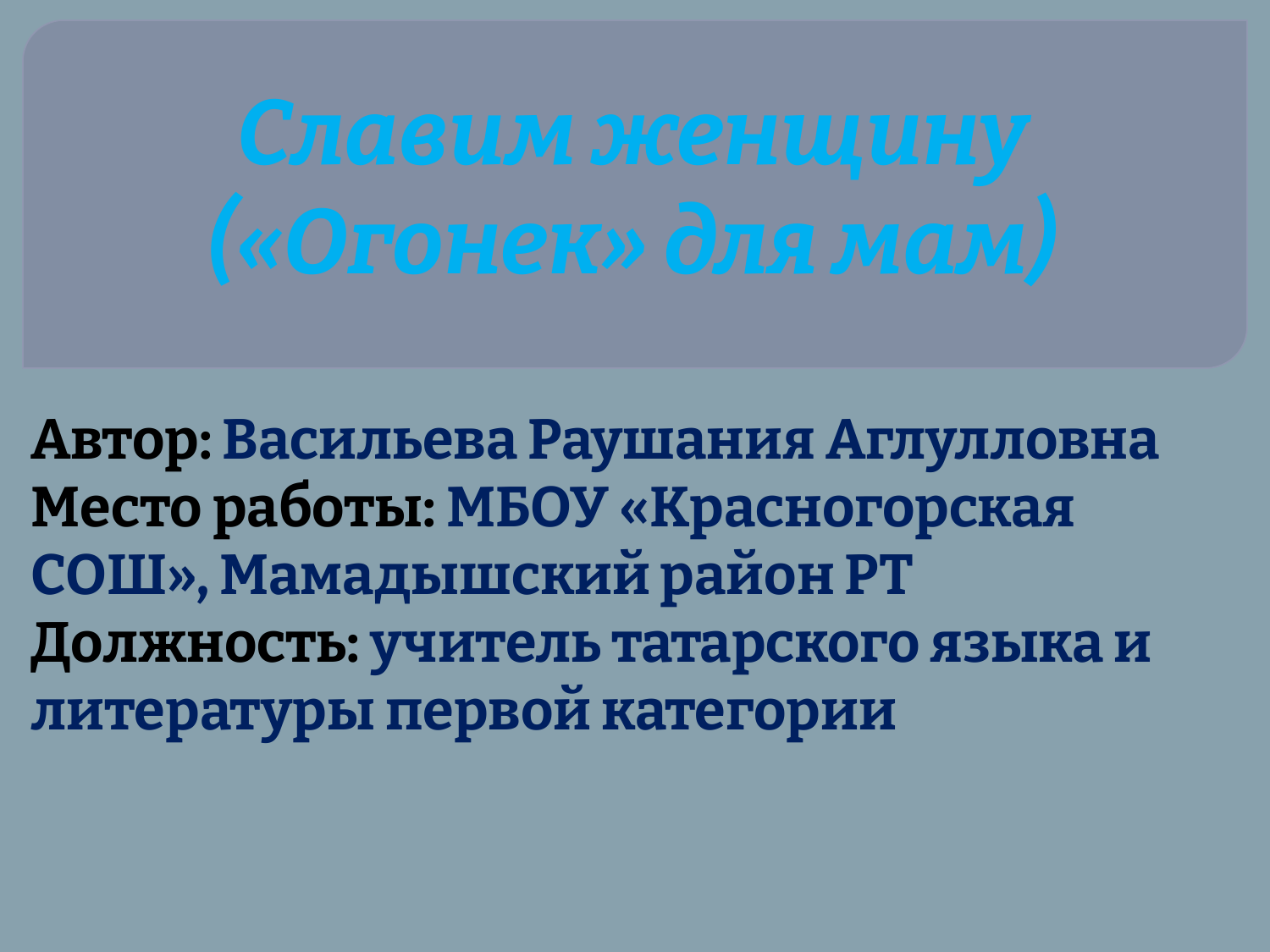

# Славим женщину («Огонек» для мам)
Автор: Васильева Раушания Аглулловна
Место работы: МБОУ «Красногорская СОШ», Мамадышский район РТ
Должность: учитель татарского языка и литературы первой категории